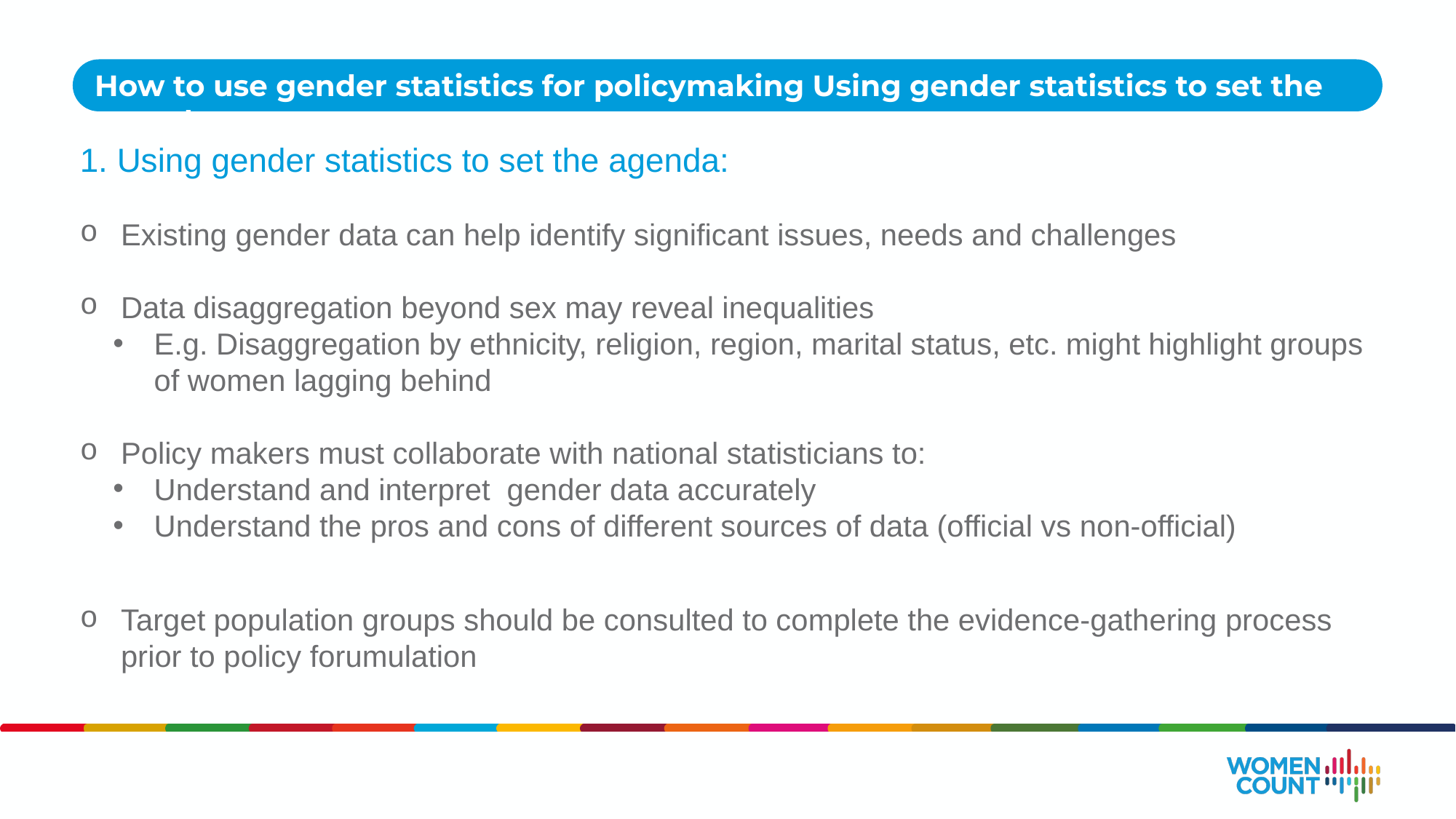

How to use gender statistics for policymaking Using gender statistics to set the agenda

1. Using gender statistics to set the agenda:

Existing gender data can help identify significant issues, needs and challenges

Data disaggregation beyond sex may reveal inequalities
E.g. Disaggregation by ethnicity, religion, region, marital status, etc. might highlight groups of women lagging behind

Policy makers must collaborate with national statisticians to:
Understand and interpret  gender data accurately
Understand the pros and cons of different sources of data (official vs non-official)

Target population groups should be consulted to complete the evidence-gathering process prior to policy forumulation